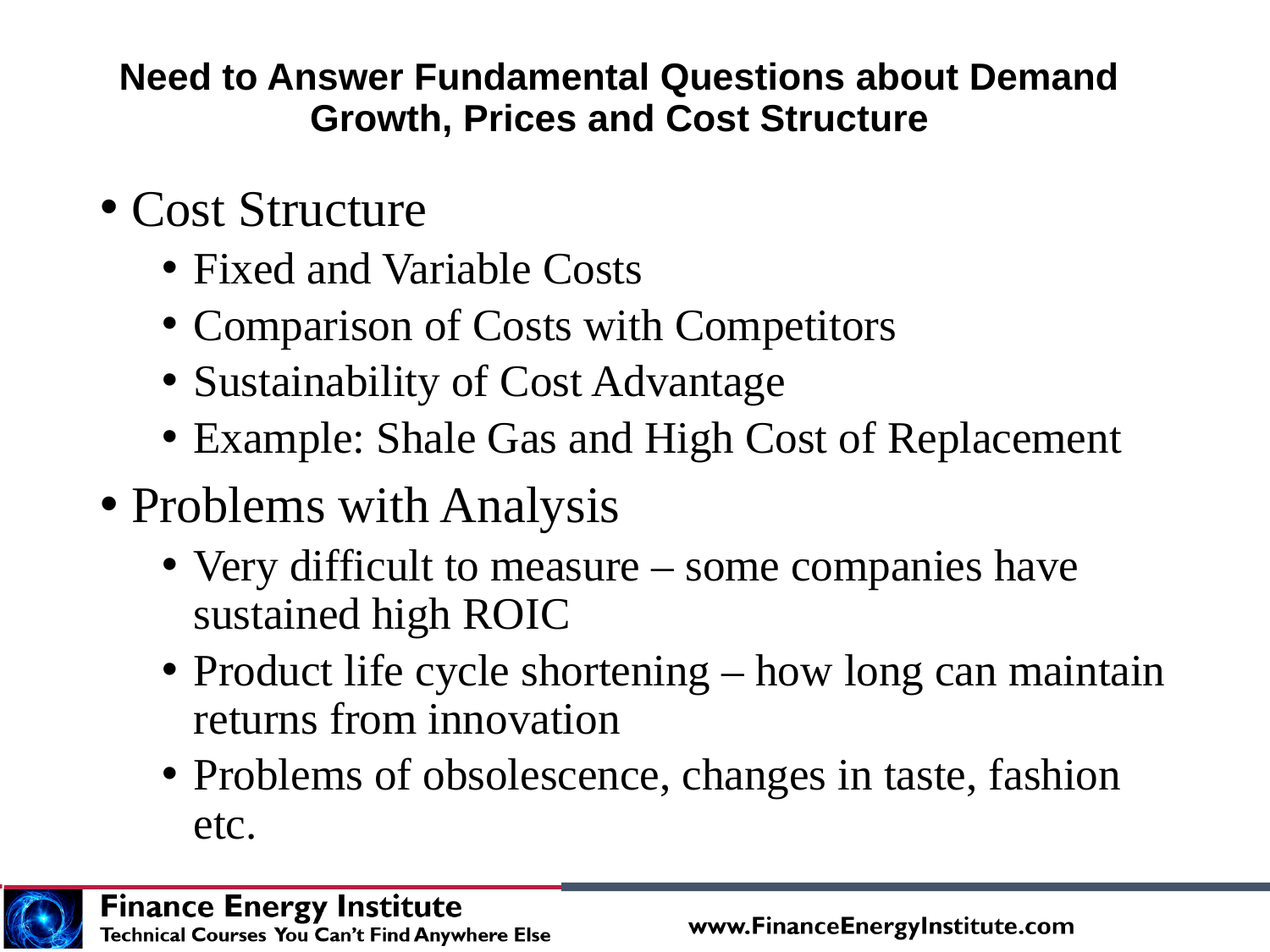

# Need to Answer Fundamental Questions about Demand Growth, Prices and Cost Structure
Cost Structure
Fixed and Variable Costs
Comparison of Costs with Competitors
Sustainability of Cost Advantage
Example: Shale Gas and High Cost of Replacement
Problems with Analysis
Very difficult to measure – some companies have sustained high ROIC
Product life cycle shortening – how long can maintain returns from innovation
Problems of obsolescence, changes in taste, fashion etc.